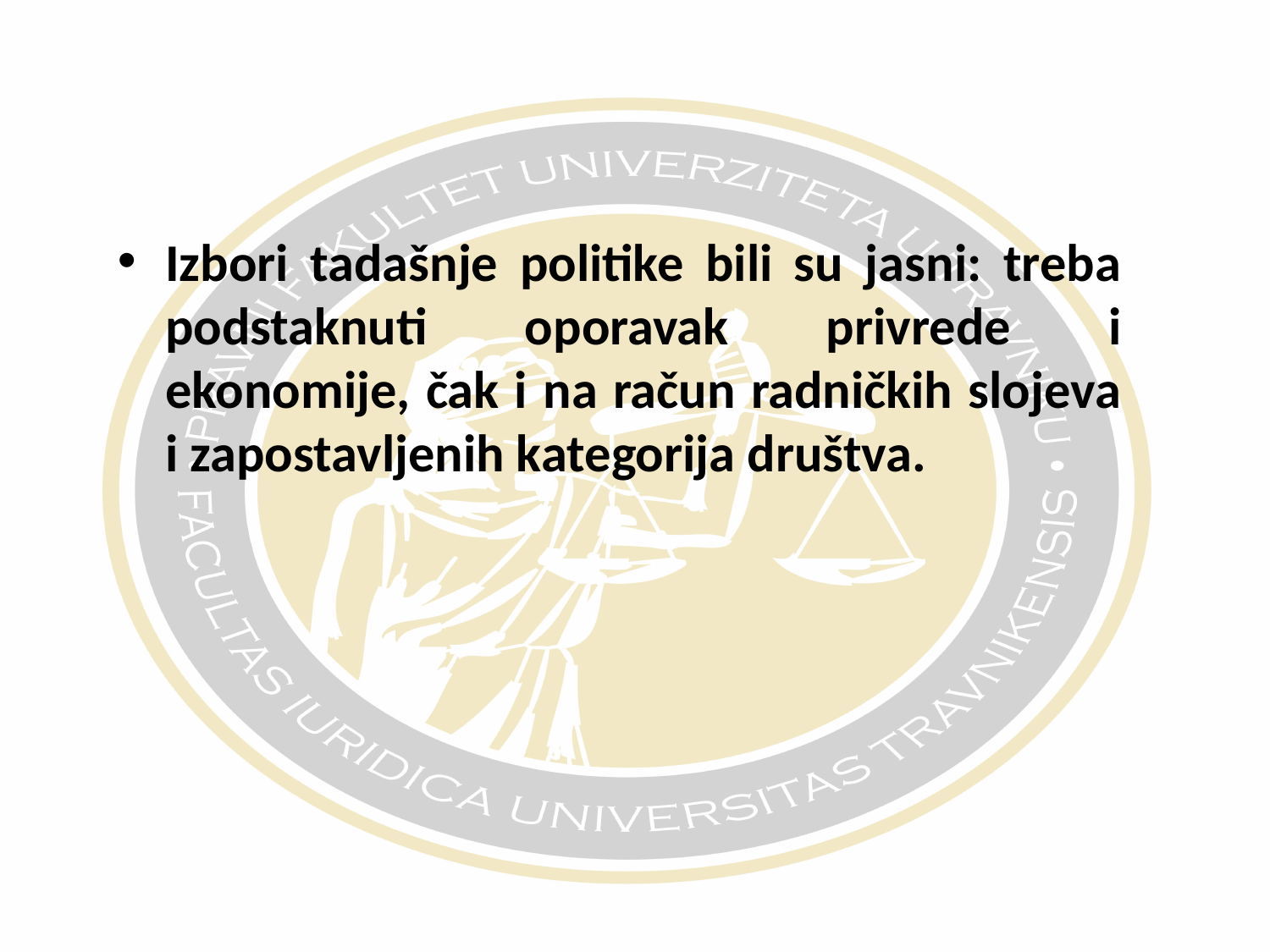

#
Izbori tadašnje politike bili su jasni: treba podstaknuti oporavak privrede i ekonomije, čak i na račun radničkih slojeva i zapostavljenih kategorija društva.